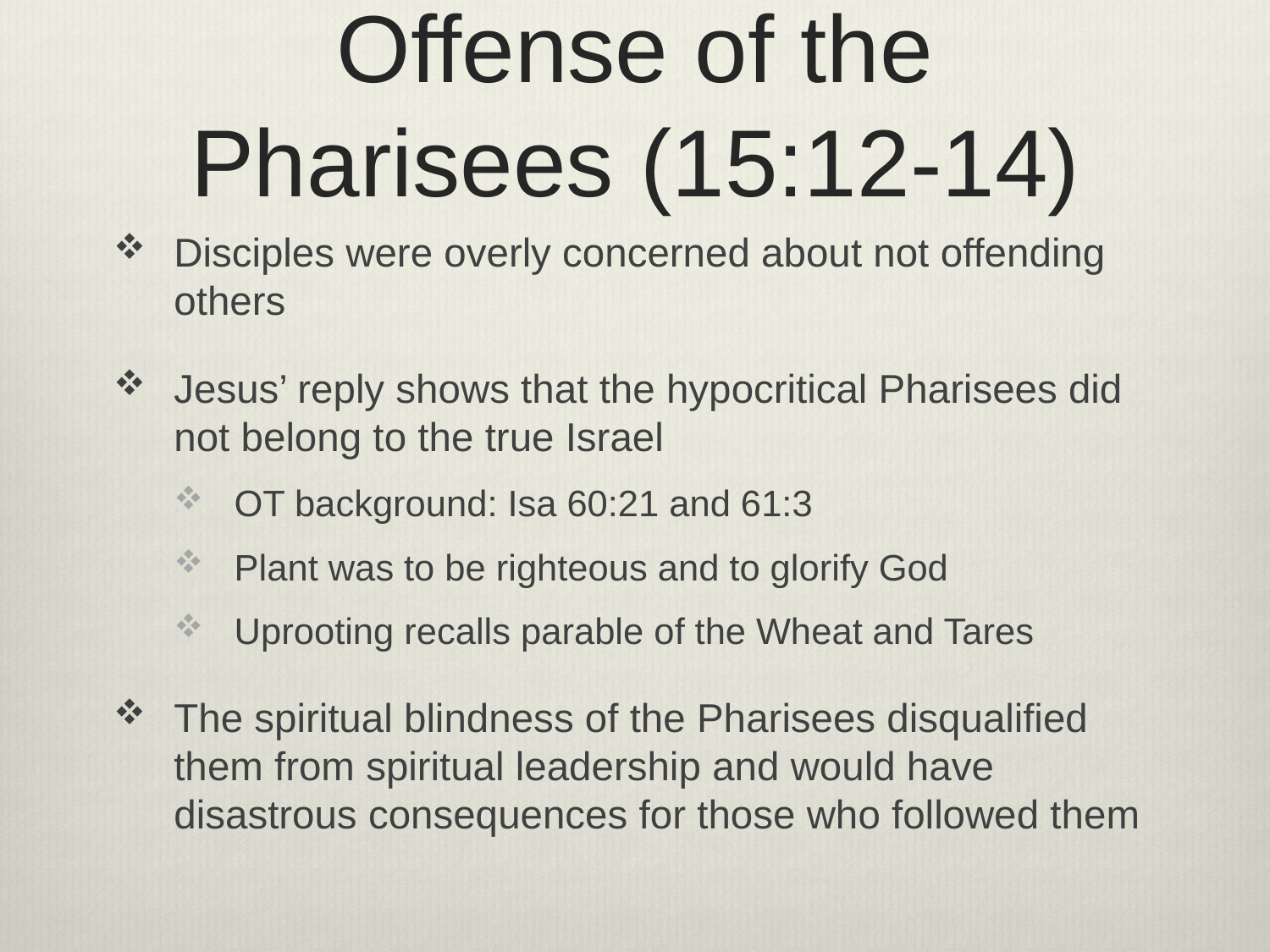

# Offense of the Pharisees (15:12-14)
Disciples were overly concerned about not offending others
Jesus’ reply shows that the hypocritical Pharisees did not belong to the true Israel
OT background: Isa 60:21 and 61:3
Plant was to be righteous and to glorify God
Uprooting recalls parable of the Wheat and Tares
The spiritual blindness of the Pharisees disqualified them from spiritual leadership and would have disastrous consequences for those who followed them